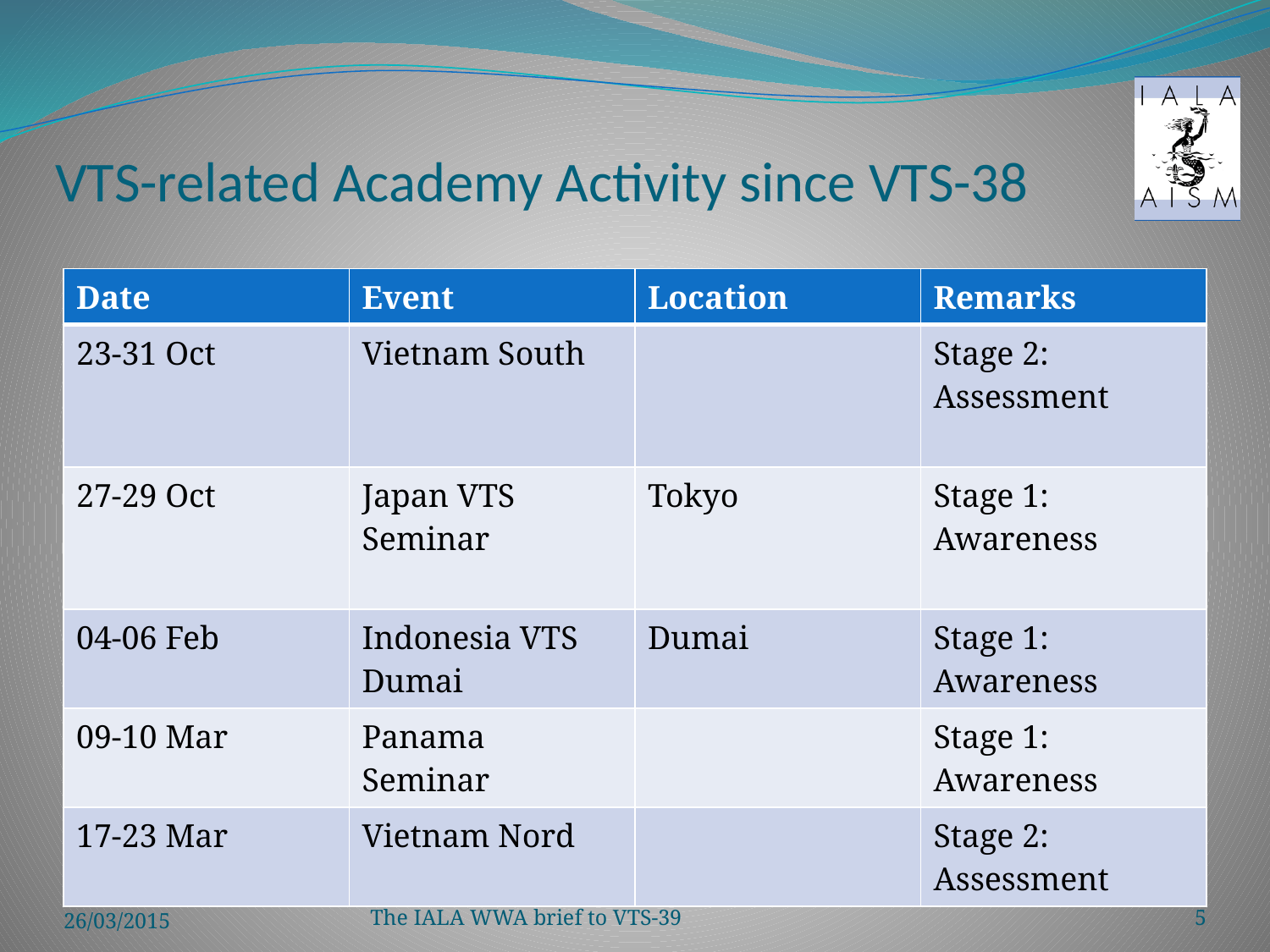

# VTS-related Academy Activity since VTS-38
| Date | Event | Location | Remarks |
| --- | --- | --- | --- |
| 23-31 Oct | Vietnam South |  | Stage 2: Assessment |
| 27-29 Oct | Japan VTS Seminar | Tokyo | Stage 1: Awareness |
| 04-06 Feb | Indonesia VTS Dumai | Dumai | Stage 1: Awareness |
| 09-10 Mar | Panama Seminar |  | Stage 1: Awareness |
| 17-23 Mar | Vietnam Nord |  | Stage 2: Assessment |
26/03/2015
The IALA WWA brief to VTS-39
5